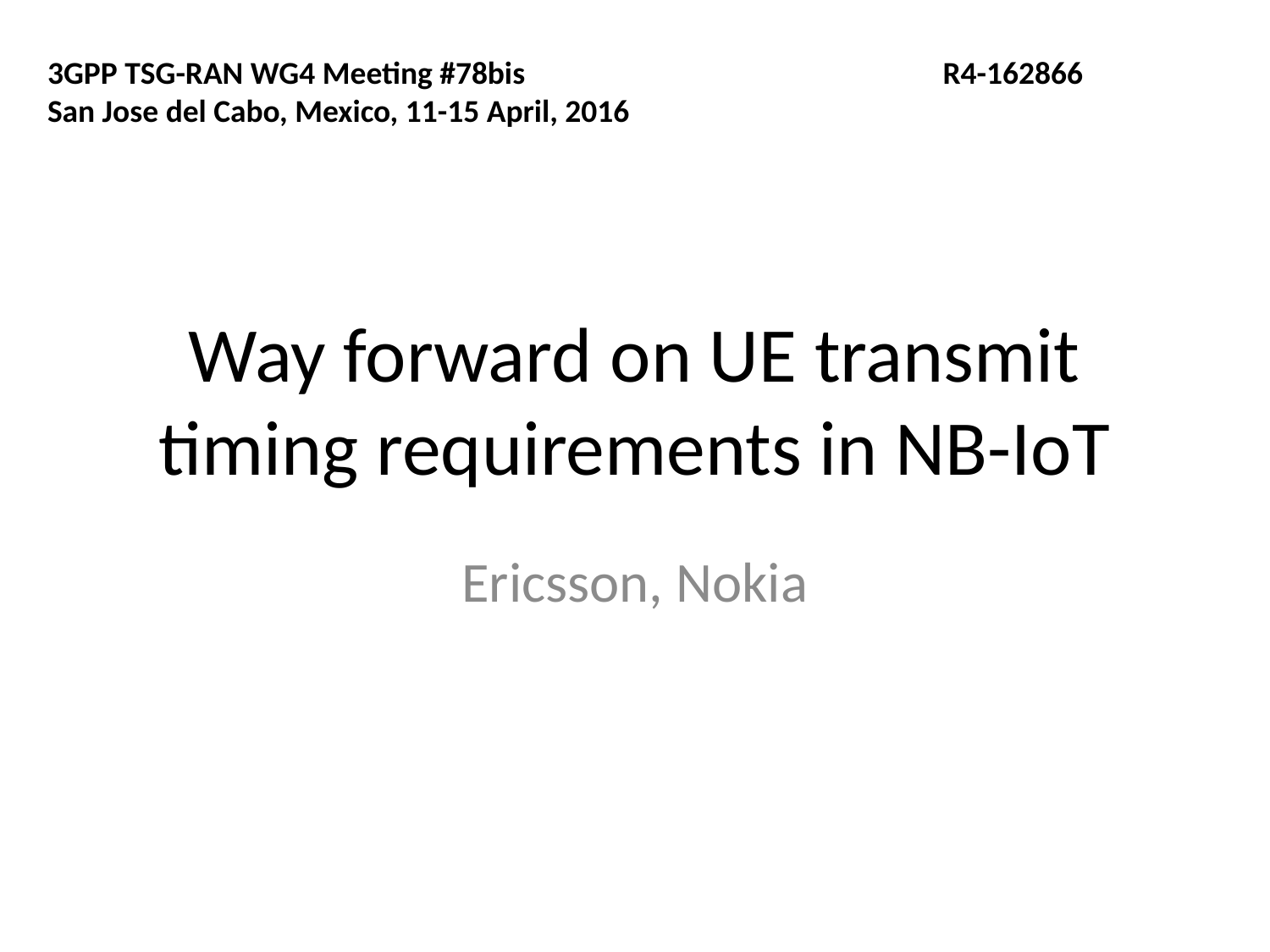

3GPP TSG-RAN WG4 Meeting #78bis	                                                      R4-162866
San Jose del Cabo, Mexico, 11-15 April, 2016

# Way forward on UE transmit timing requirements in NB-IoT
Ericsson, Nokia